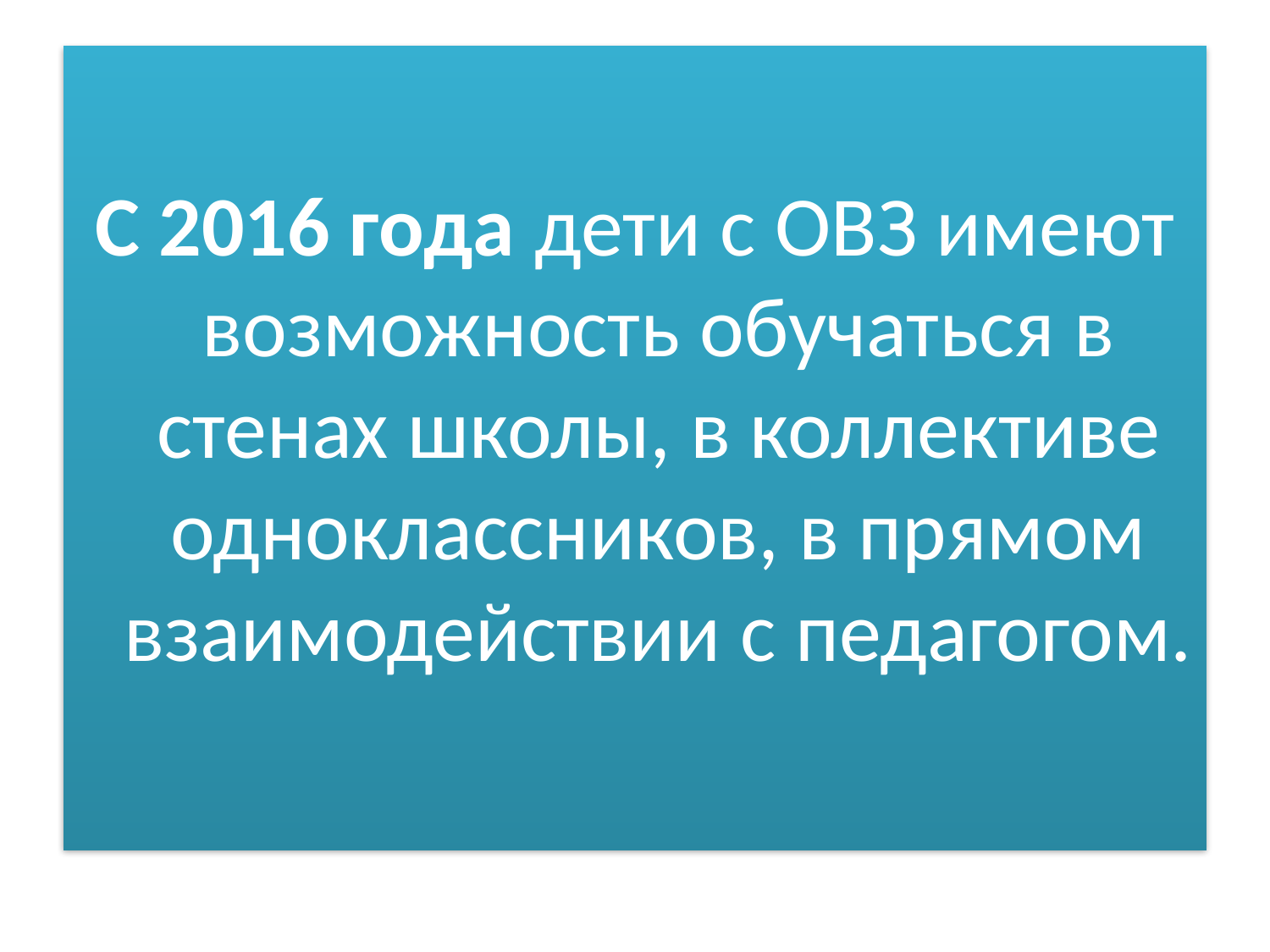

#

С 2016 года дети с ОВЗ имеют возможность обучаться в стенах школы, в коллективе одноклассников, в прямом взаимодействии с педагогом.